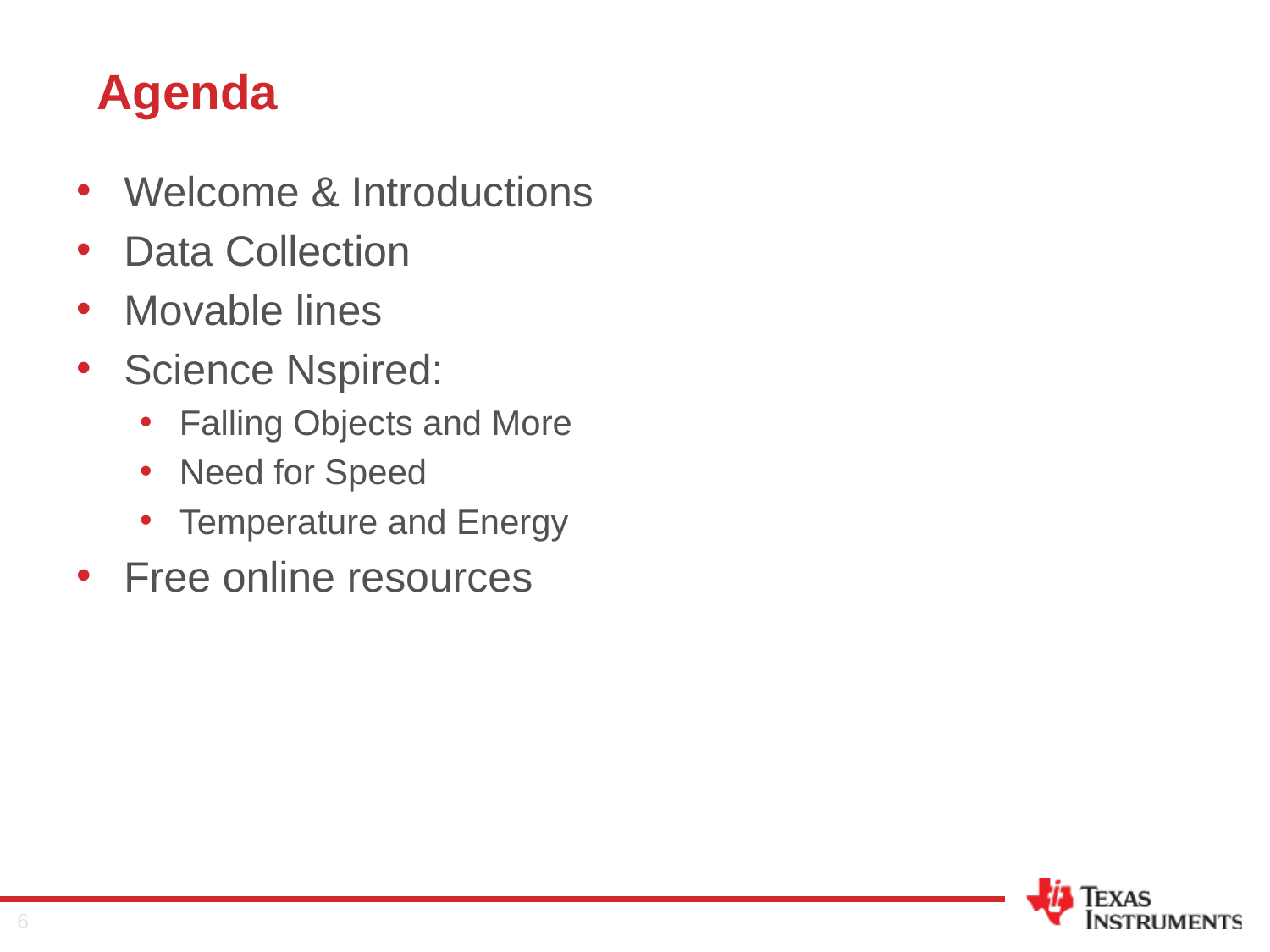

# Agenda
Welcome & Introductions
Data Collection
Movable lines
Science Nspired:
Falling Objects and More
Need for Speed
Temperature and Energy
Free online resources